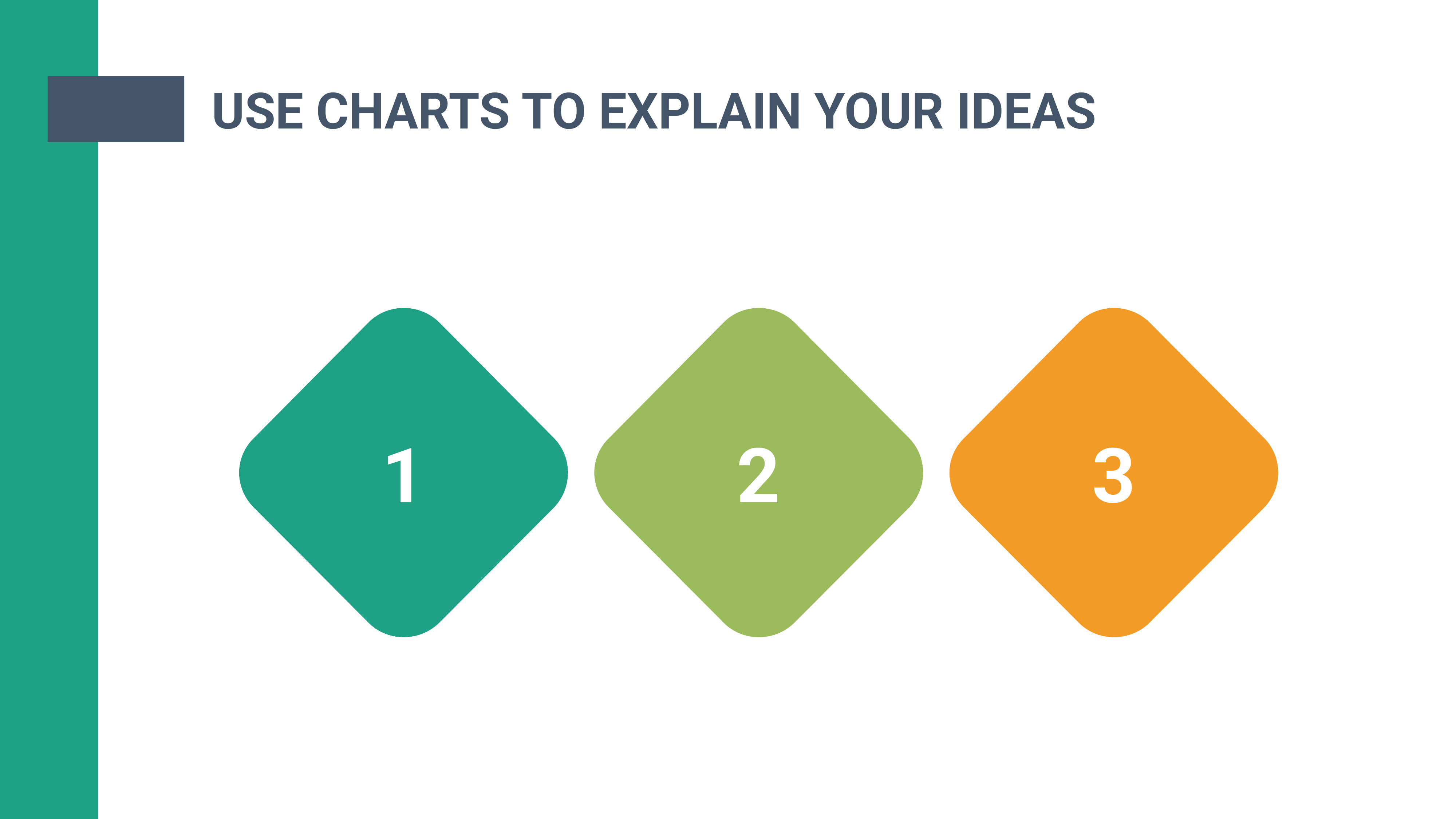

USE CHARTS TO EXPLAIN YOUR IDEAS

1
2
3